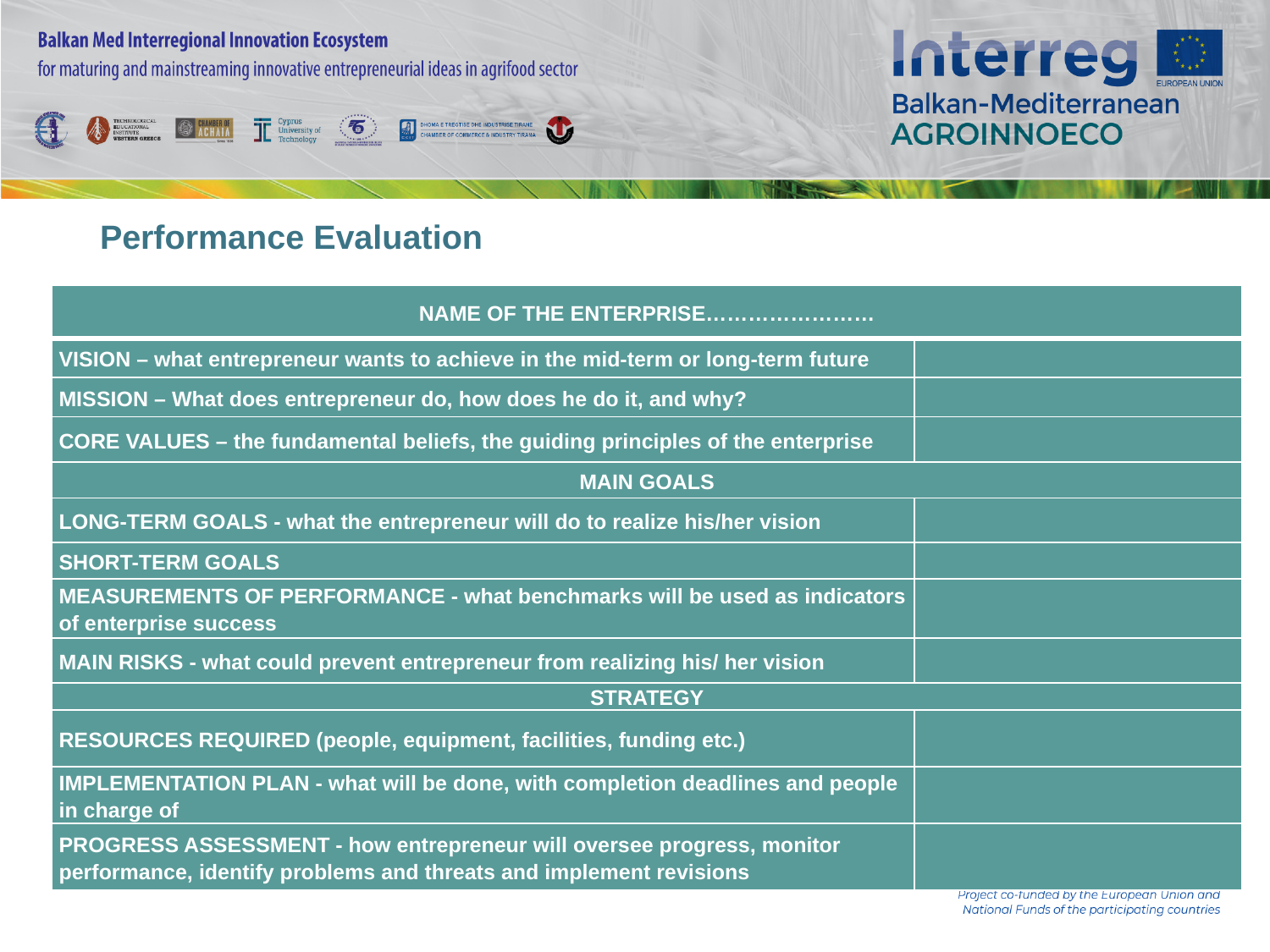

# Performance Evaluation
| NAME OF THE ENTERPRISE…………………… |  |
| --- | --- |
| VISION – what entrepreneur wants to achieve in the mid-term or long-term future |  |
| MISSION – What does entrepreneur do, how does he do it, and why? |  |
| CORE VALUES – the fundamental beliefs, the guiding principles of the enterprise |  |
| MAIN GOALS |  |
| LONG-TERM GOALS - what the entrepreneur will do to realize his/her vision |  |
| SHORT-TERM GOALS |  |
| MEASUREMENTS OF PERFORMANCE - what benchmarks will be used as indicators of enterprise success |  |
| MAIN RISKS - what could prevent entrepreneur from realizing his/ her vision |  |
| STRATEGY |  |
| RESOURCES REQUIRED (people, equipment, facilities, funding etc.) |  |
| IMPLEMENTATION PLAN - what will be done, with completion deadlines and people in charge of |  |
| PROGRESS ASSESSMENT - how entrepreneur will oversee progress, monitor performance, identify problems and threats and implement revisions |  |